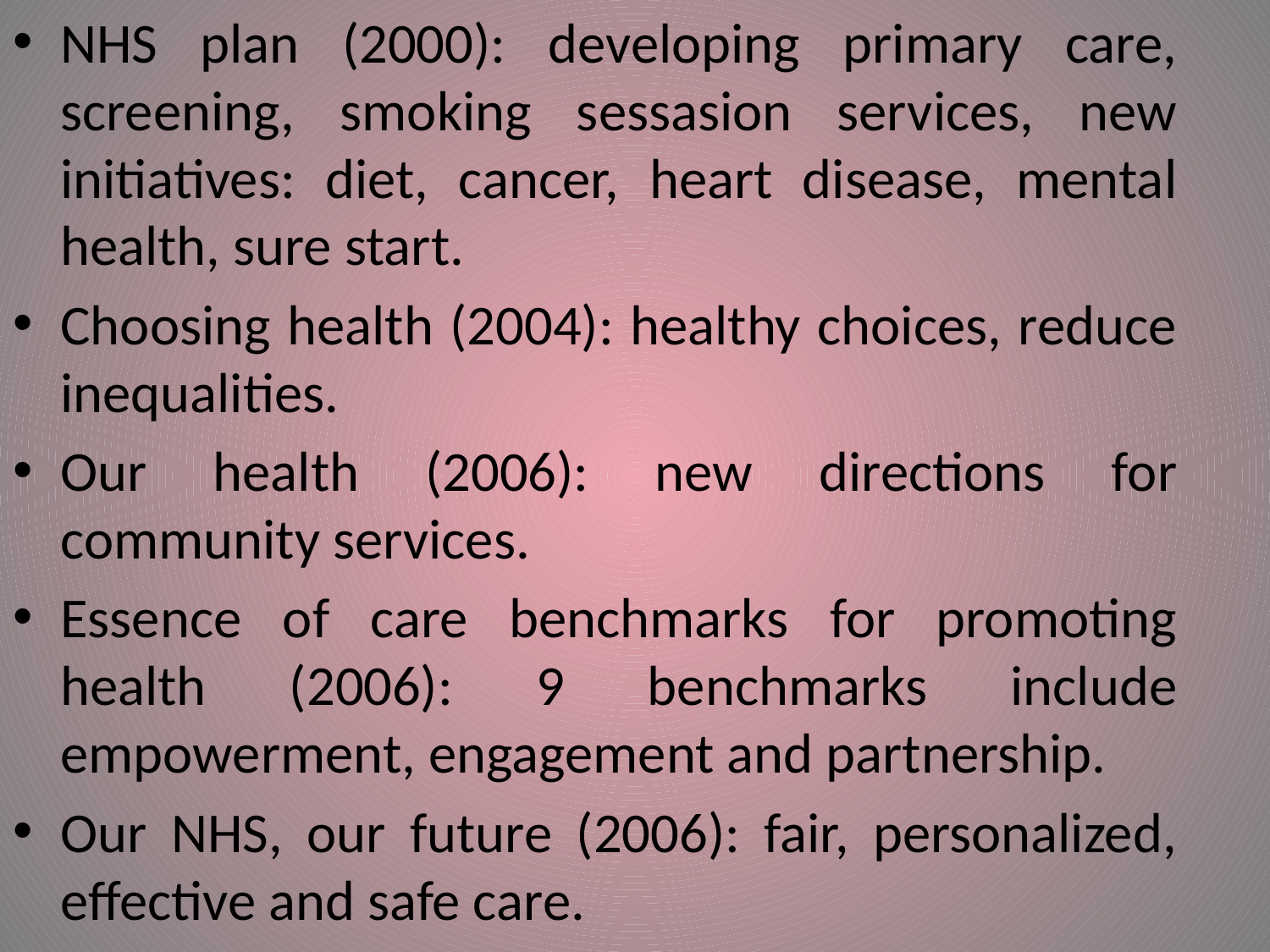

NHS plan (2000): developing primary care, screening, smoking sessasion services, new initiatives: diet, cancer, heart disease, mental health, sure start.
Choosing health (2004): healthy choices, reduce inequalities.
Our health (2006): new directions for community services.
Essence of care benchmarks for promoting health (2006): 9 benchmarks include empowerment, engagement and partnership.
Our NHS, our future (2006): fair, personalized, effective and safe care.